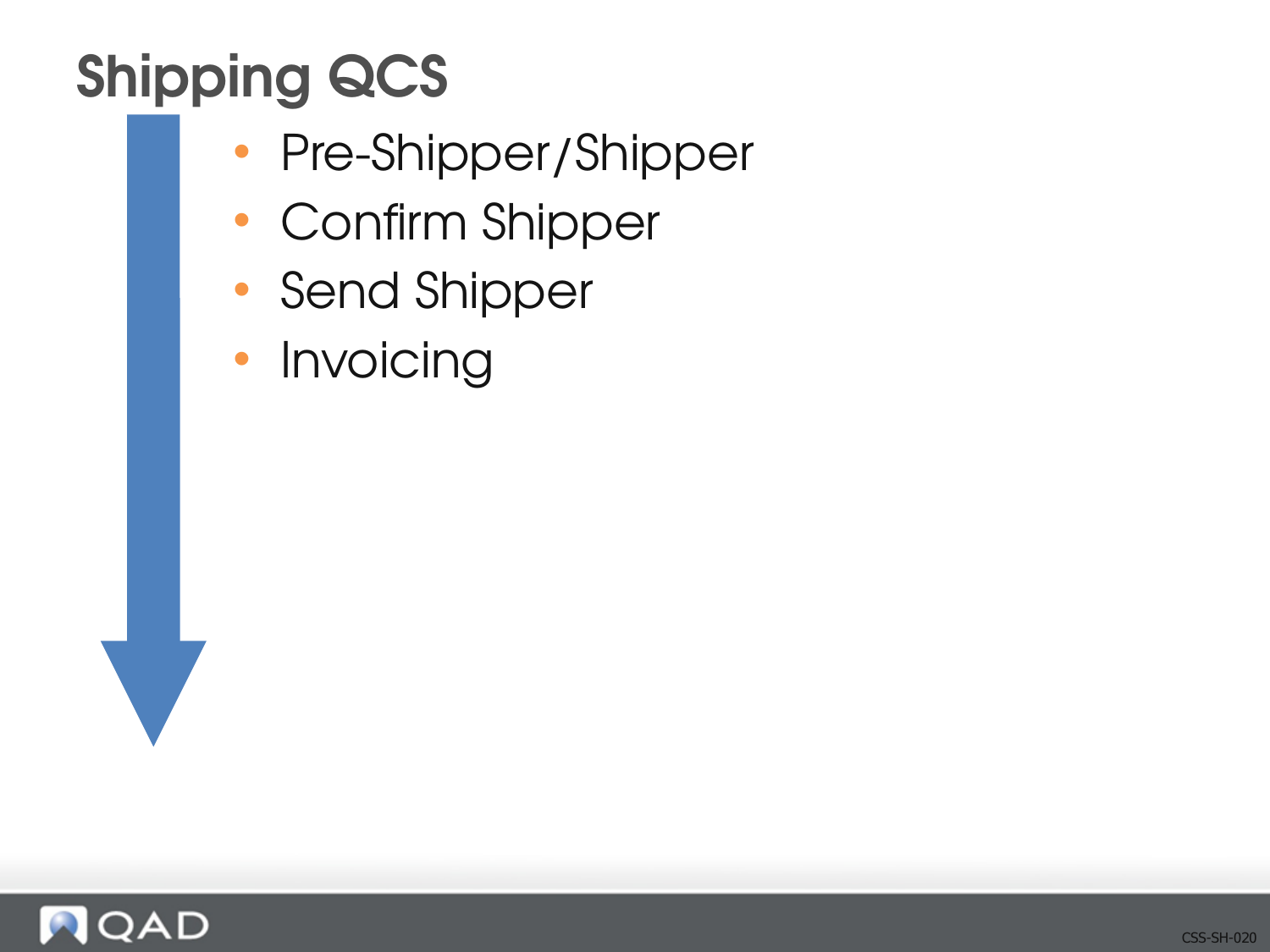

# Shipping QCS
Pre-Shipper/Shipper
Confirm Shipper
Send Shipper
Invoicing

CSS-SH-020